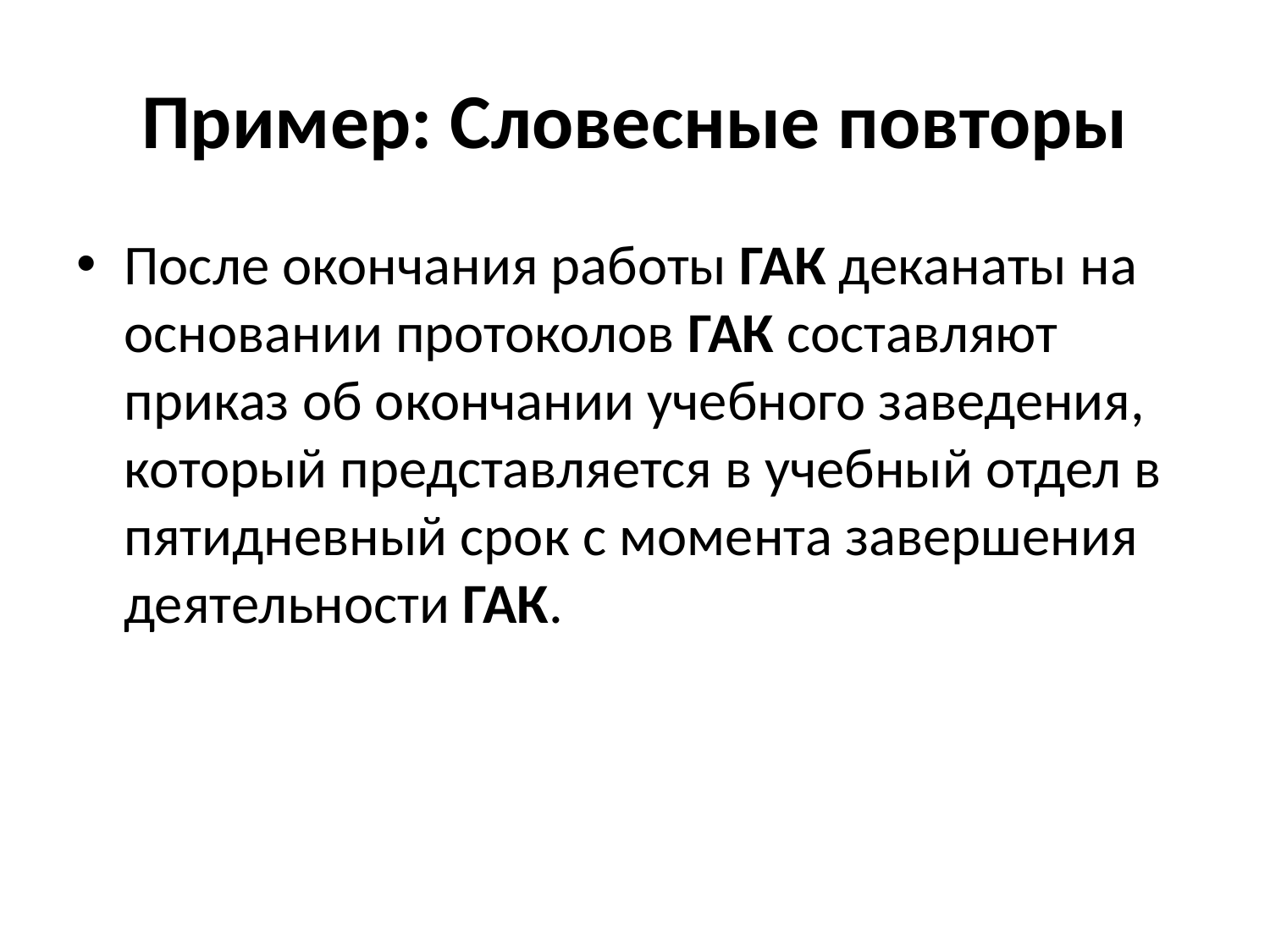

# Пример: Словесные повторы
После окончания работы ГАК деканаты на основании протоколов ГАК составляют приказ об окончании учебного заведения, который представляется в учебный отдел в пятидневный срок с момента завершения деятельности ГАК.